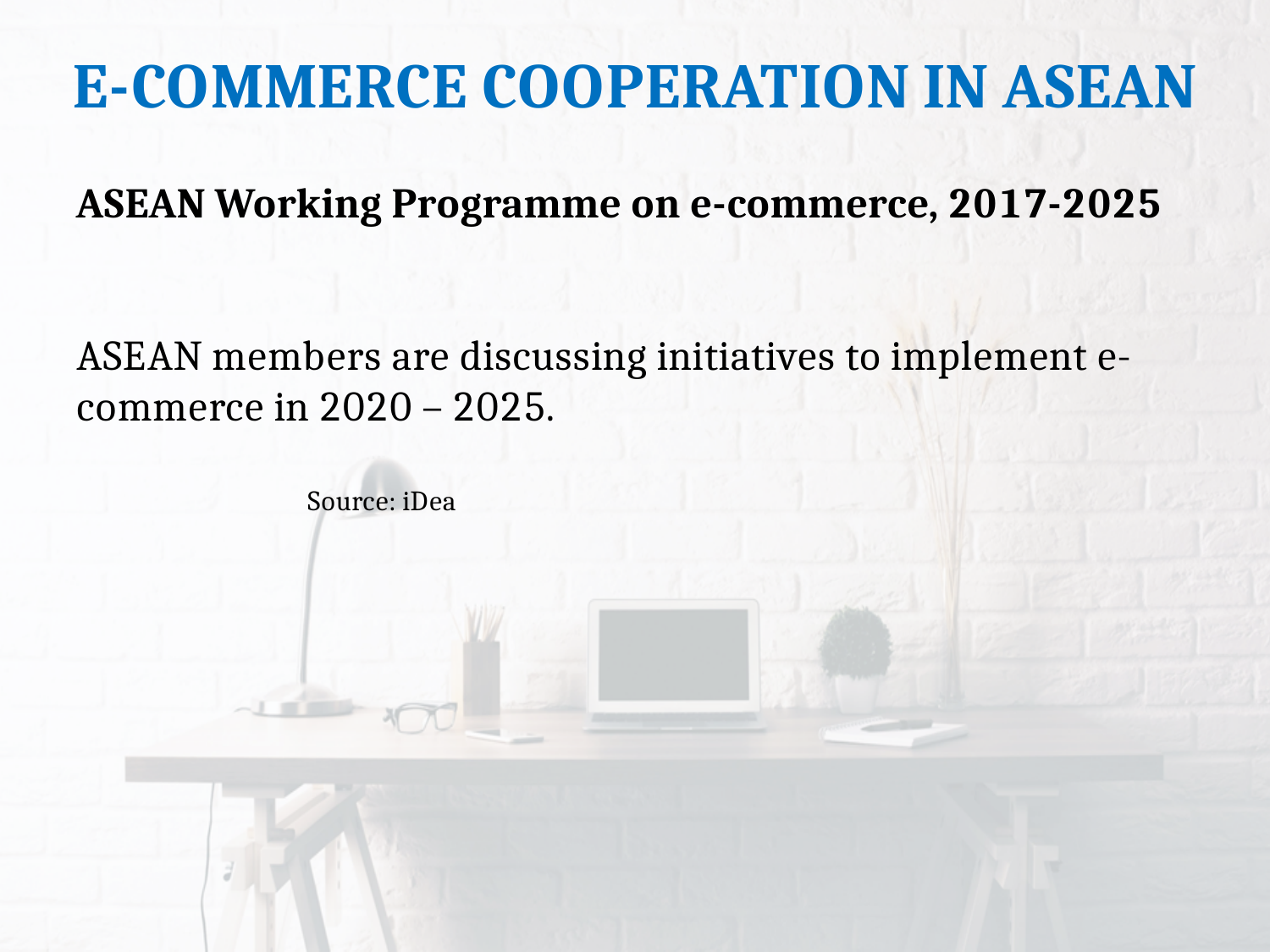

E-COMMERCE COOPERATION IN ASEAN
ASEAN Working Programme on e-commerce, 2017-2025

ASEAN members are discussing initiatives to implement e-commerce in 2020 – 2025.
Source: iDea